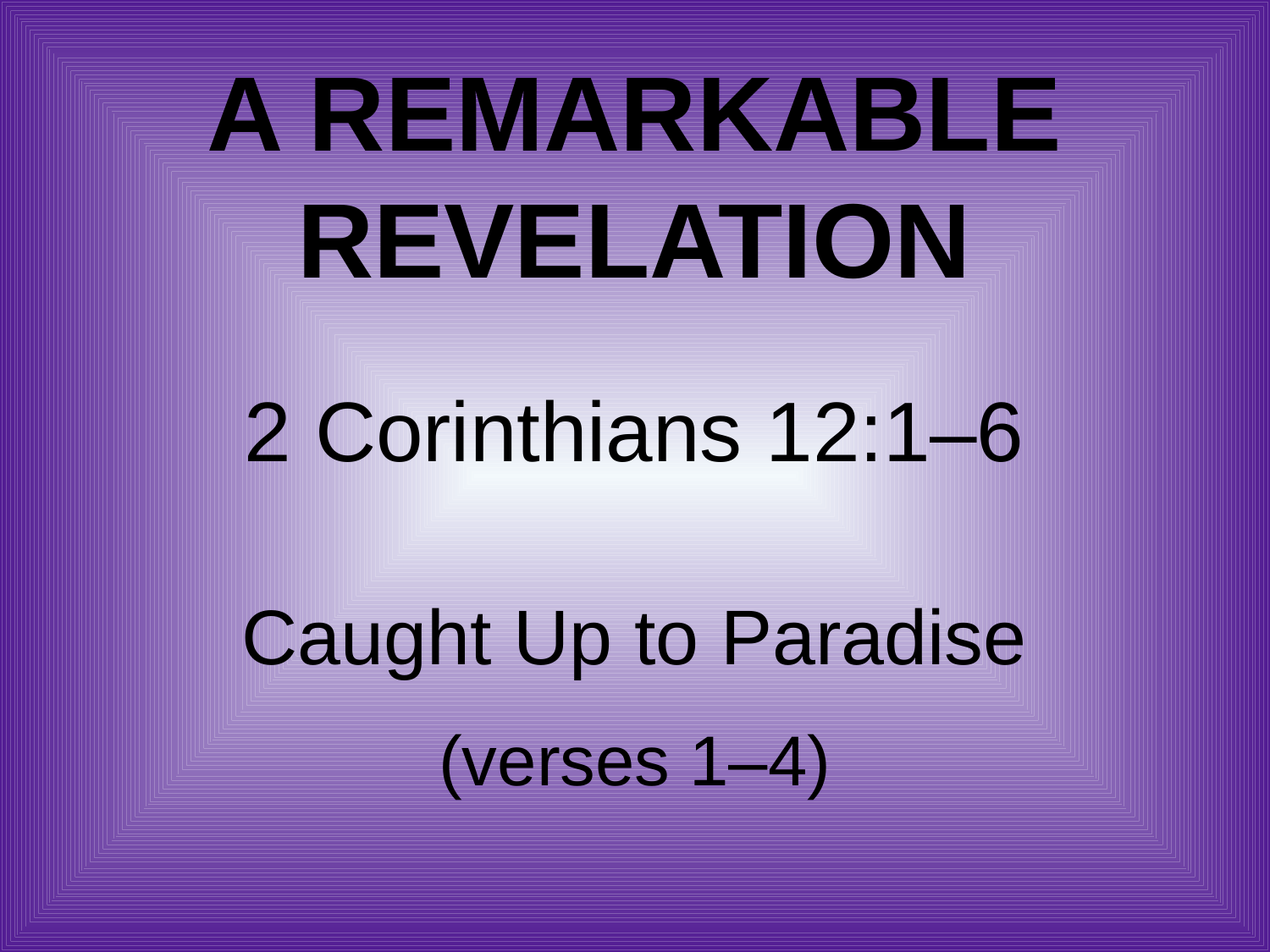

# A Remarkable Revelation
2 Corinthians 12:1–6

Caught Up to Paradise
(verses 1–4)